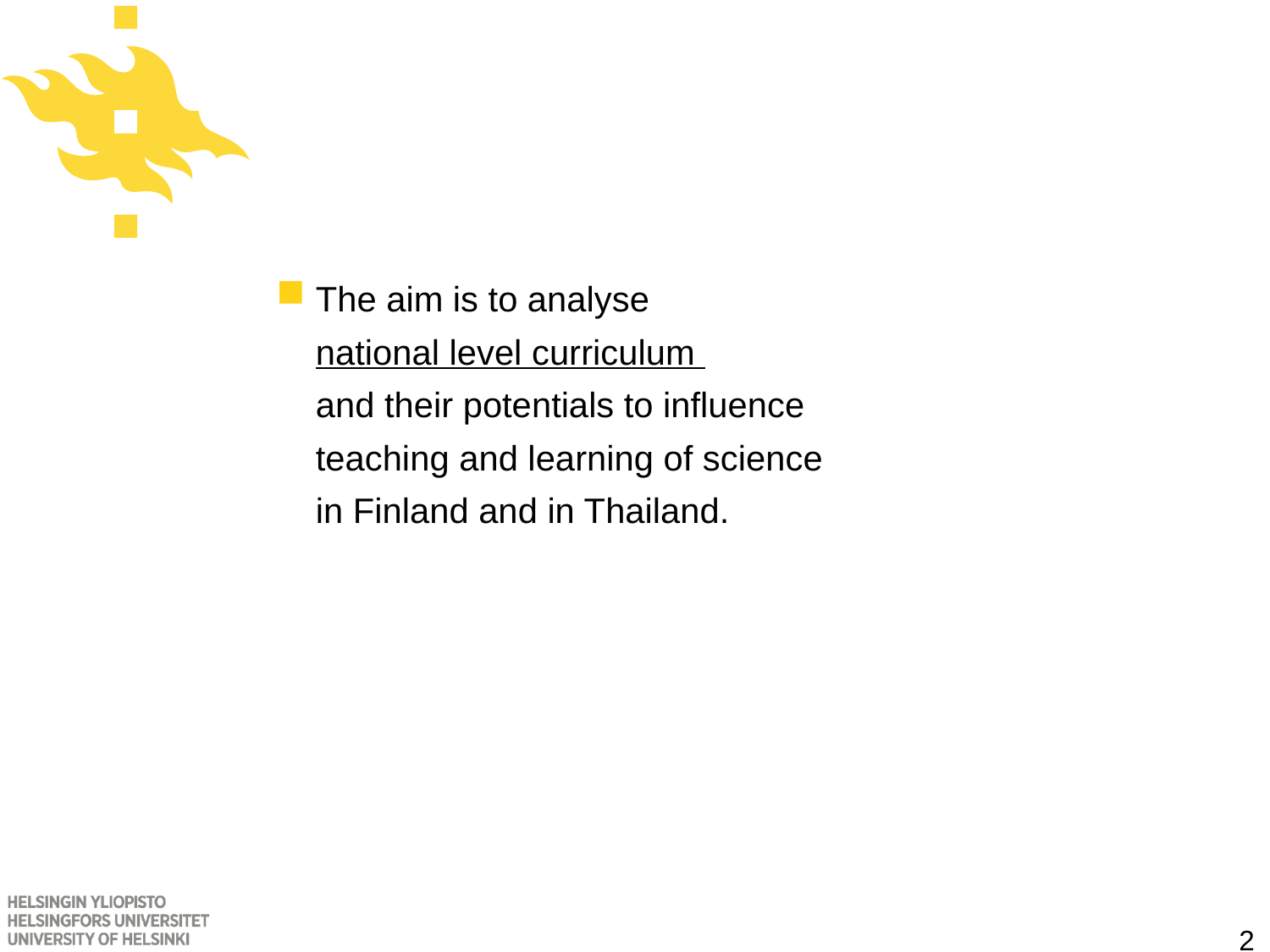

#
The aim is to analyse
national level curriculum
and their potentials to influence
teaching and learning of science
in Finland and in Thailand.

2